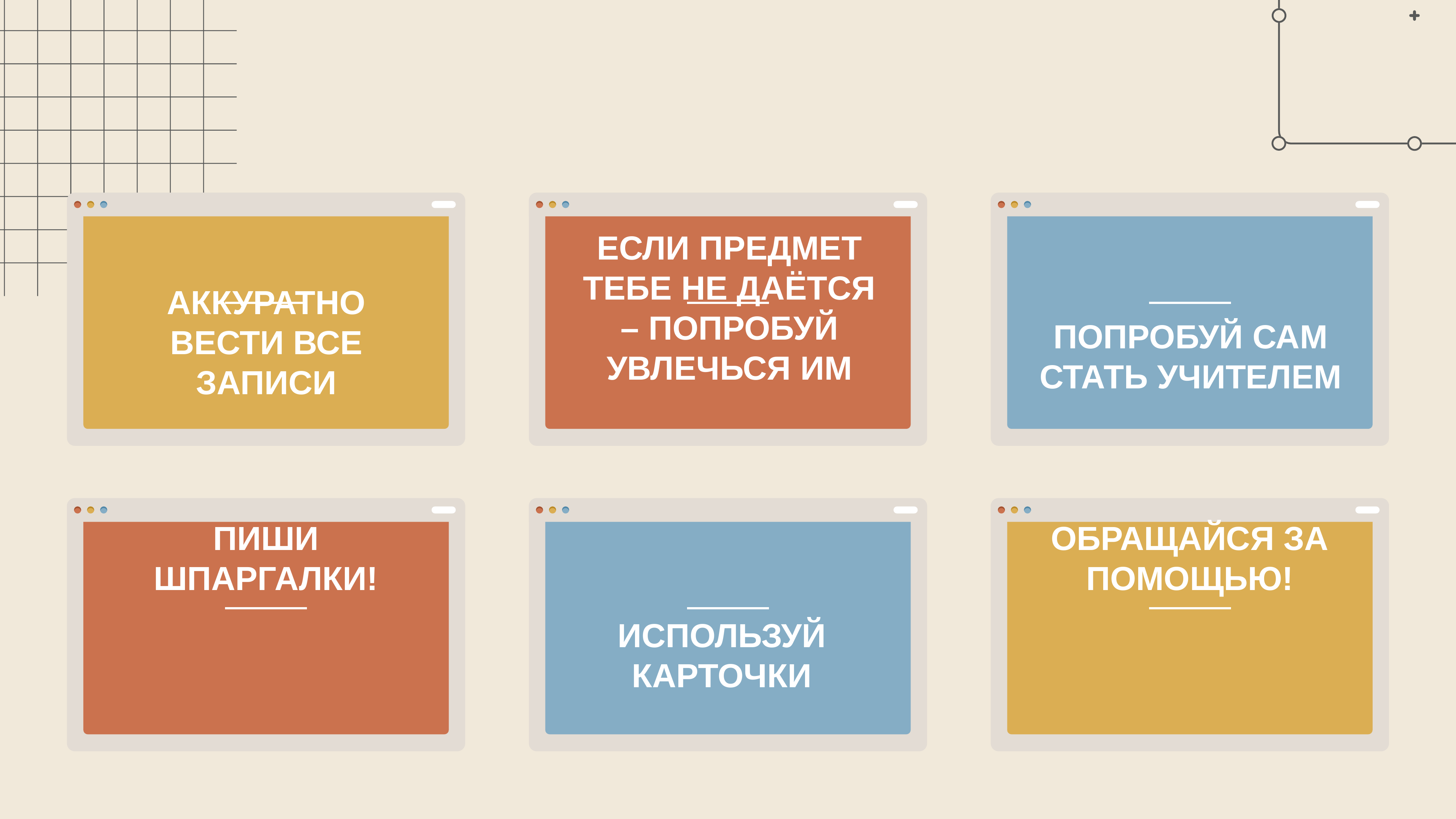

ЕСЛИ ПРЕДМЕТ ТЕБЕ НЕ ДАЁТСЯ – ПОПРОБУЙ УВЛЕЧЬСЯ ИМ
ПОПРОБУЙ САМ СТАТЬ УЧИТЕЛЕМ
АККУРАТНО ВЕСТИ ВСЕ ЗАПИСИ

ПИШИ ШПАРГАЛКИ!
ОБРАЩАЙСЯ ЗА ПОМОЩЬЮ!
ИСПОЛЬЗУЙ КАРТОЧКИ